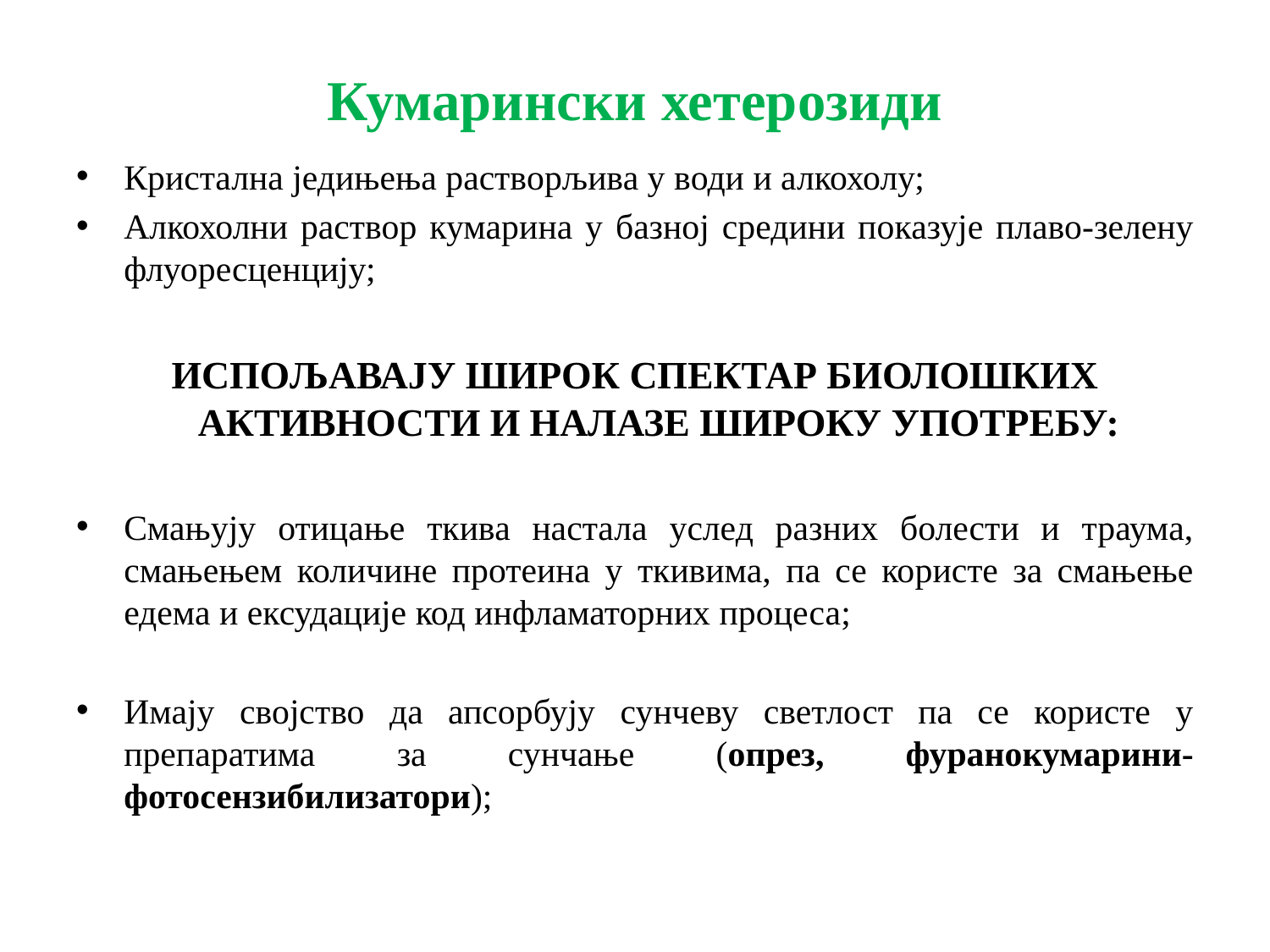

# Кумарински хетерозиди
Кристална једињења растворљива у води и алкохолу;
Алкохолни раствор кумарина у базној средини показује плаво-зелену флуоресценцију;

ИСПОЉАВАЈУ ШИРОК СПЕКТАР БИОЛОШКИХ АКТИВНОСТИ И НАЛАЗЕ ШИРОКУ УПОТРЕБУ:

Смањују отицање ткива настала услед разних болести и траума, смањењем количине протеина у ткивима, па се користе за смањење едема и ексудације код инфламаторних процеса;

Имају својство да апсорбују сунчеву светлост па се користе у препаратима за сунчање (опрез, фуранокумарини- фотосензибилизатори);